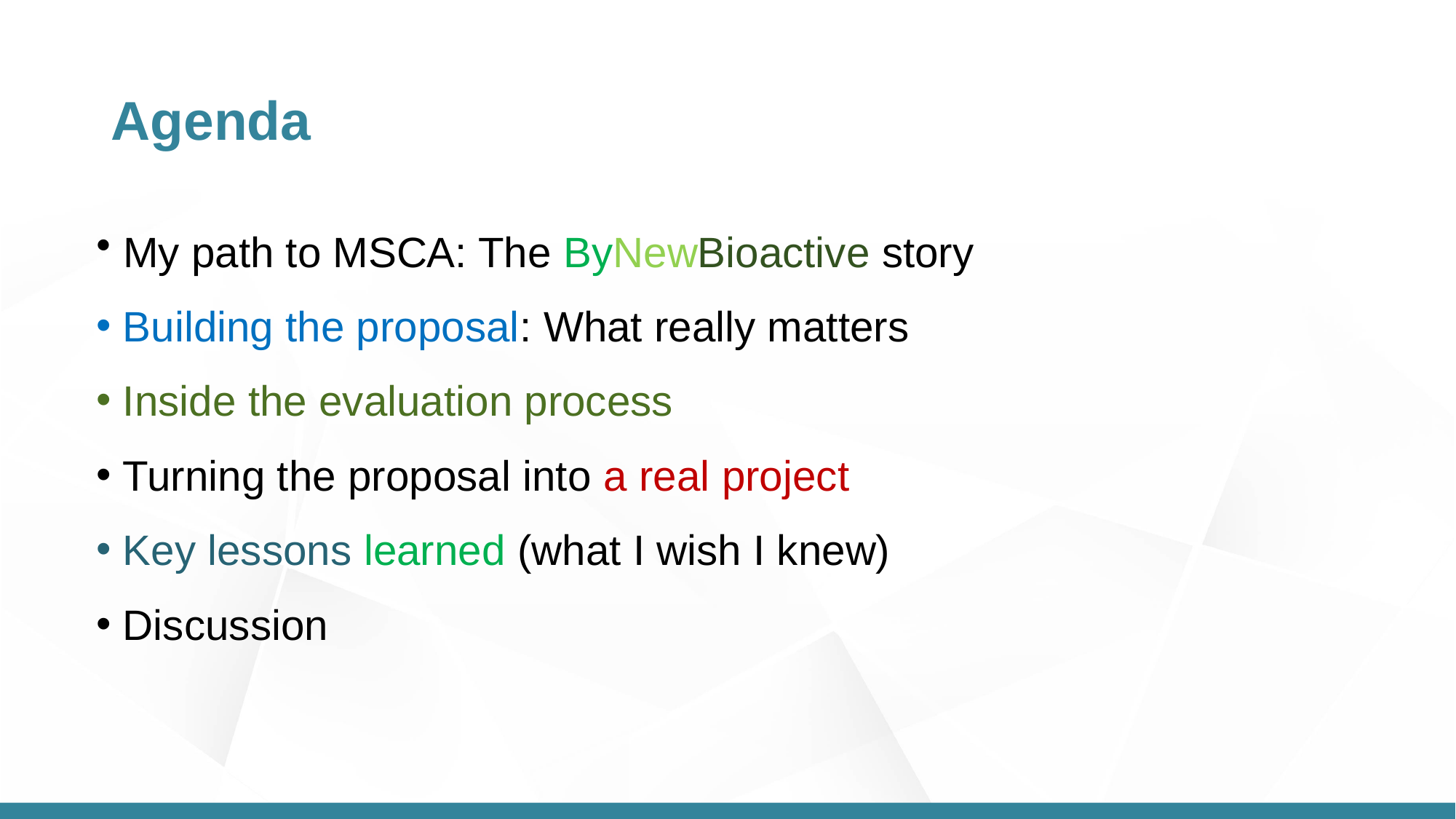

# Agenda

 My path to MSCA: The ByNewBioactive story

 Building the proposal: What really matters

 Inside the evaluation process

 Turning the proposal into a real project

 Key lessons learned (what I wish I knew)

 Discussion